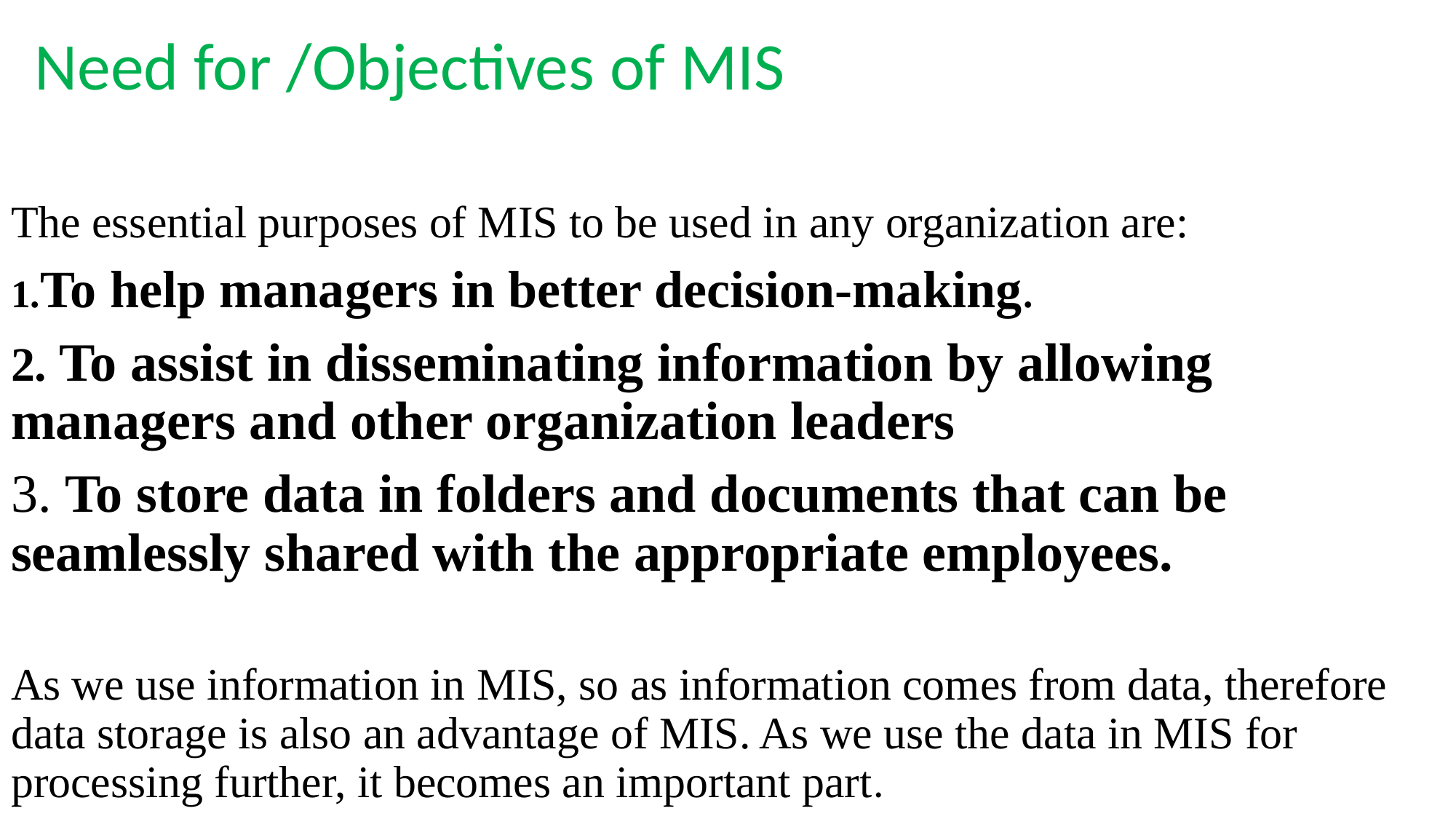

# Need for /Objectives of MIS

The essential purposes of MIS to be used in any organization are:
1.To help managers in better decision-making.
2. To assist in disseminating information by allowing managers and other organization leaders
3. To store data in folders and documents that can be seamlessly shared with the appropriate employees.

As we use information in MIS, so as information comes from data, therefore data storage is also an advantage of MIS. As we use the data in MIS for processing further, it becomes an important part.